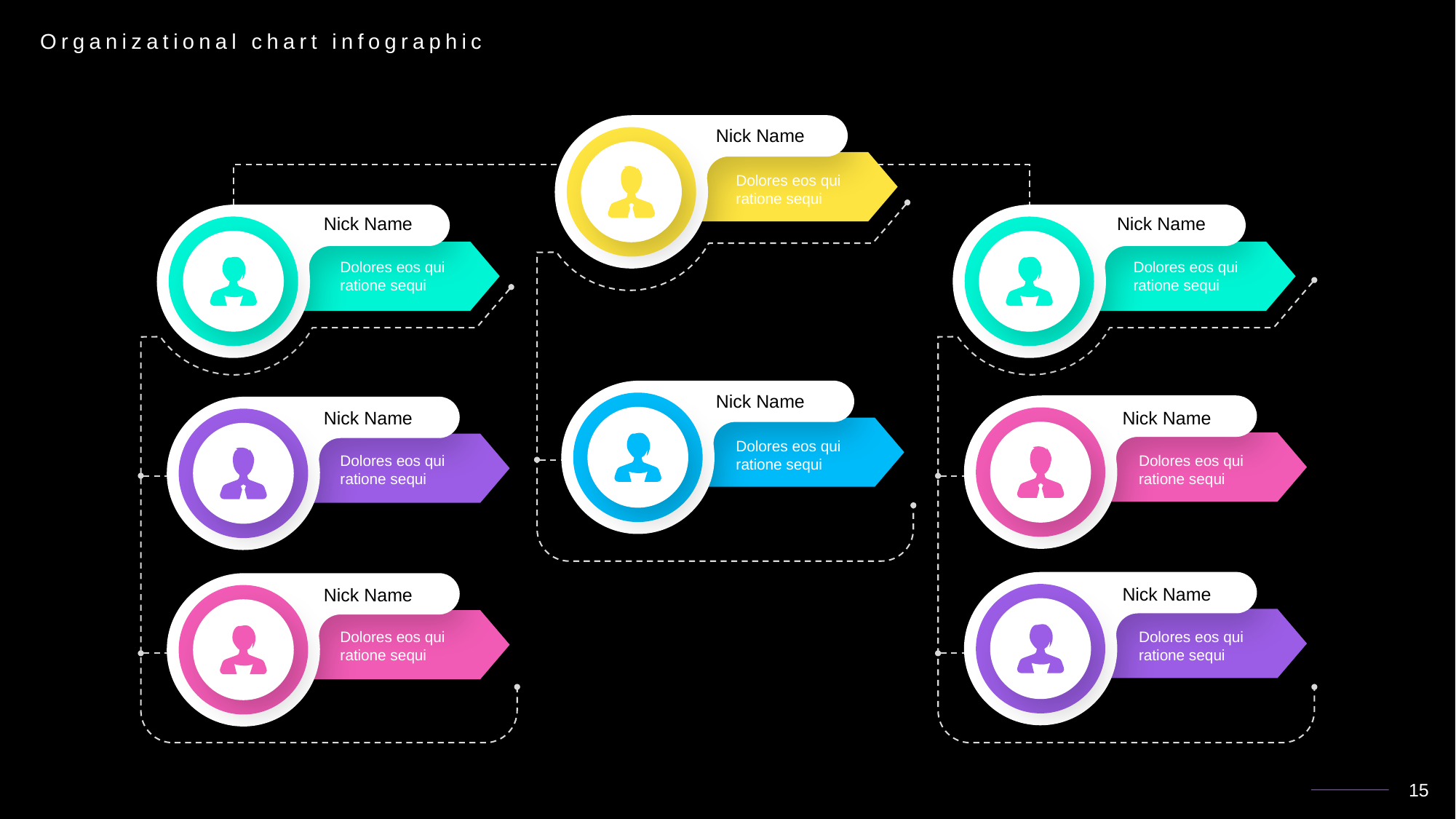

Nick Name

Dolores eos qui ratione sequi

Nick Name
Nick Name

Dolores eos qui ratione sequi
Dolores eos qui ratione sequi

V
Nick Name

Nick Name
Nick Name

Dolores eos qui ratione sequi

Dolores eos qui ratione sequi
Dolores eos qui ratione sequi

Nick Name
Nick Name

Dolores eos qui ratione sequi
Dolores eos qui ratione sequi